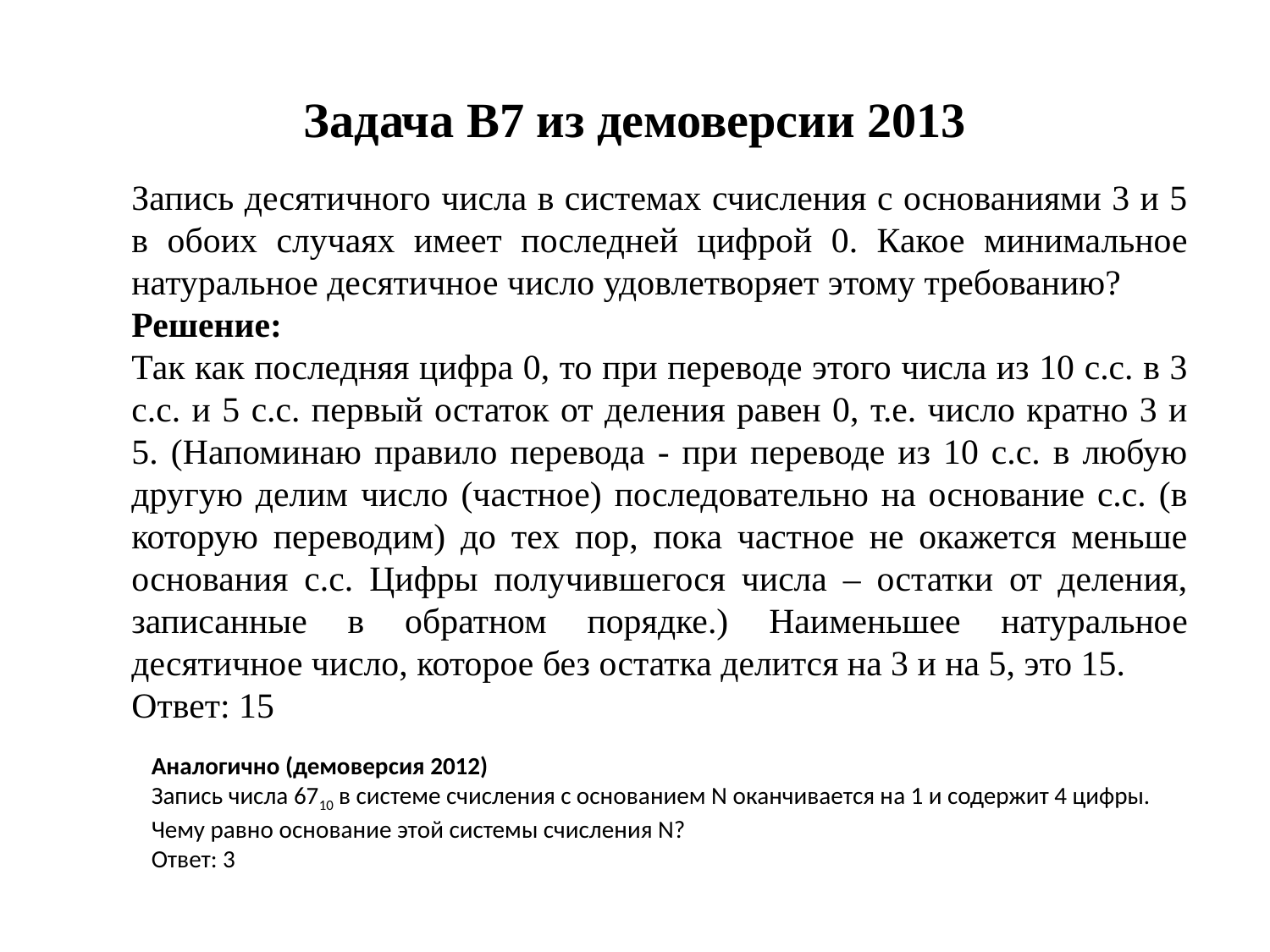

# Задача B7 из демоверсии 2013
Запись десятичного числа в системах счисления с основаниями 3 и 5 в обоих случаях имеет последней цифрой 0. Какое минимальное натуральное десятичное число удовлетворяет этому требованию?
Решение:
Так как последняя цифра 0, то при переводе этого числа из 10 с.с. в 3 с.с. и 5 с.с. первый остаток от деления равен 0, т.е. число кратно 3 и 5. (Напоминаю правило перевода - при переводе из 10 с.с. в любую другую делим число (частное) последовательно на основание с.с. (в которую переводим) до тех пор, пока частное не окажется меньше основания с.с. Цифры получившегося числа – остатки от деления, записанные в обратном порядке.) Наименьшее натуральное десятичное число, которое без остатка делится на 3 и на 5, это 15.
Ответ: 15

Аналогично (демоверсия 2012)
Запись числа 6710 в системе счисления с основанием N оканчивается на 1 и содержит 4 цифры. Чему равно основание этой системы счисления N?
Ответ: 3